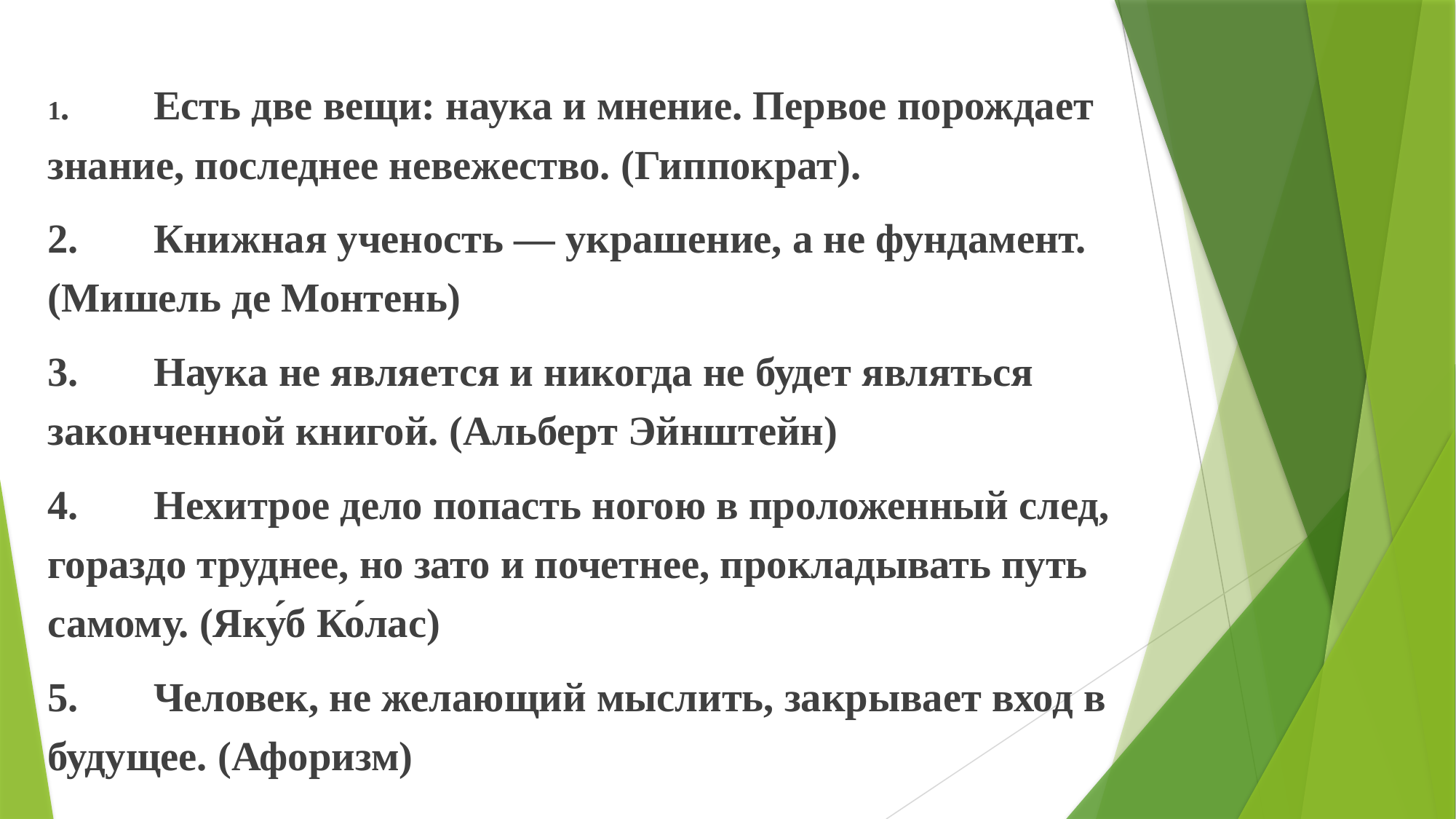

1.	Есть две вещи: наука и мнение. Первое порождает знание, последнее невежество. (Гиппократ).
2.	Книжная ученость — украшение, а не фундамент. (Мишель де Монтень)
3.	Наука не является и никогда не будет являться законченной книгой. (Альберт Эйнштейн)
4.	Нехитрое дело попасть ногою в проложенный след, гораздо труднее, но зато и почетнее, прокладывать путь самому. (Яку́б Ко́лас)
5.	Человек, не желающий мыслить, закрывает вход в будущее. (Афоризм)